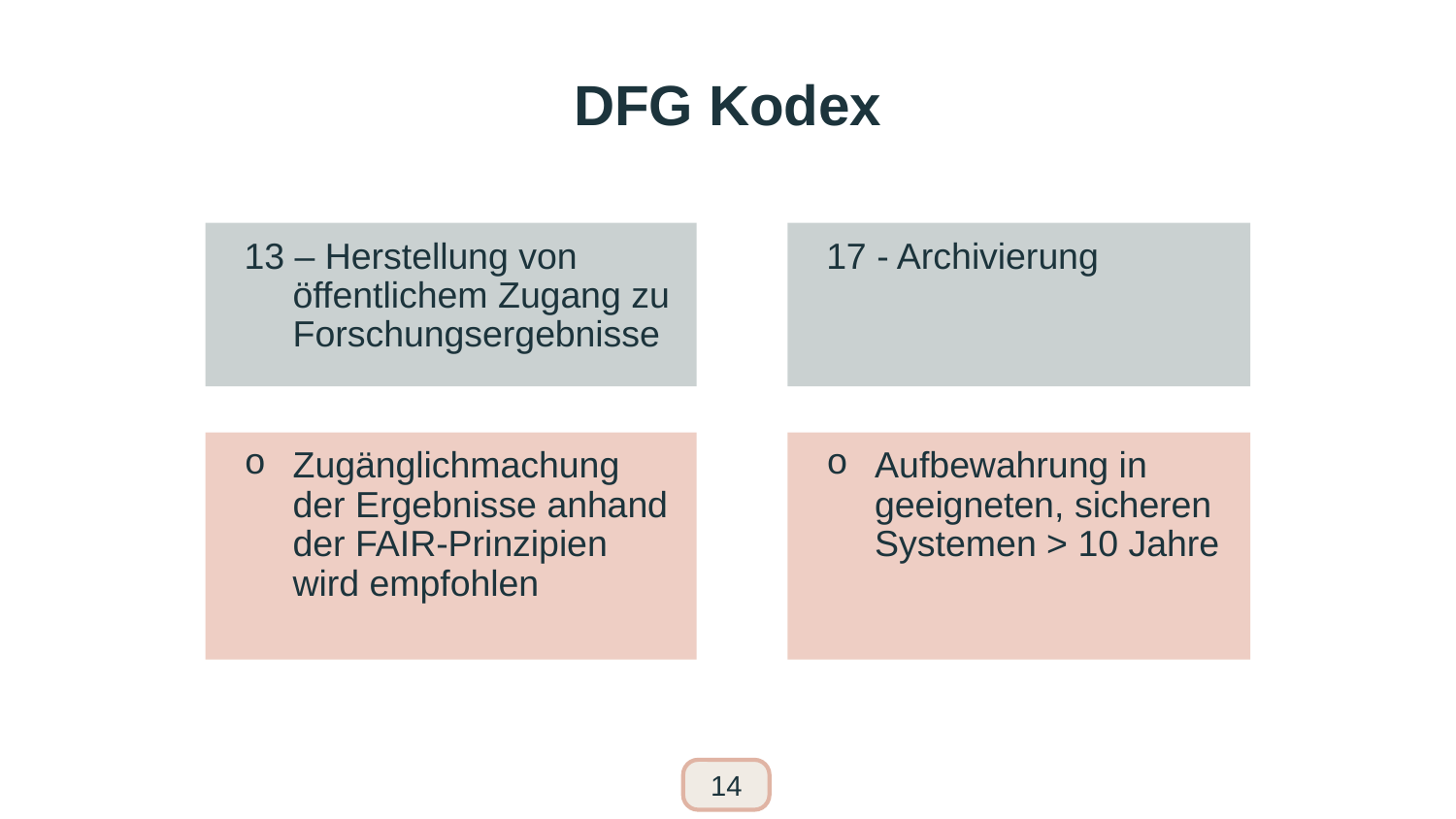

# DFG Kodex
13 – Herstellung von öffentlichem Zugang zu Forschungsergebnisse
17 - Archivierung
Zugänglichmachung der Ergebnisse anhand der FAIR-Prinzipien wird empfohlen
Aufbewahrung in geeigneten, sicheren Systemen > 10 Jahre